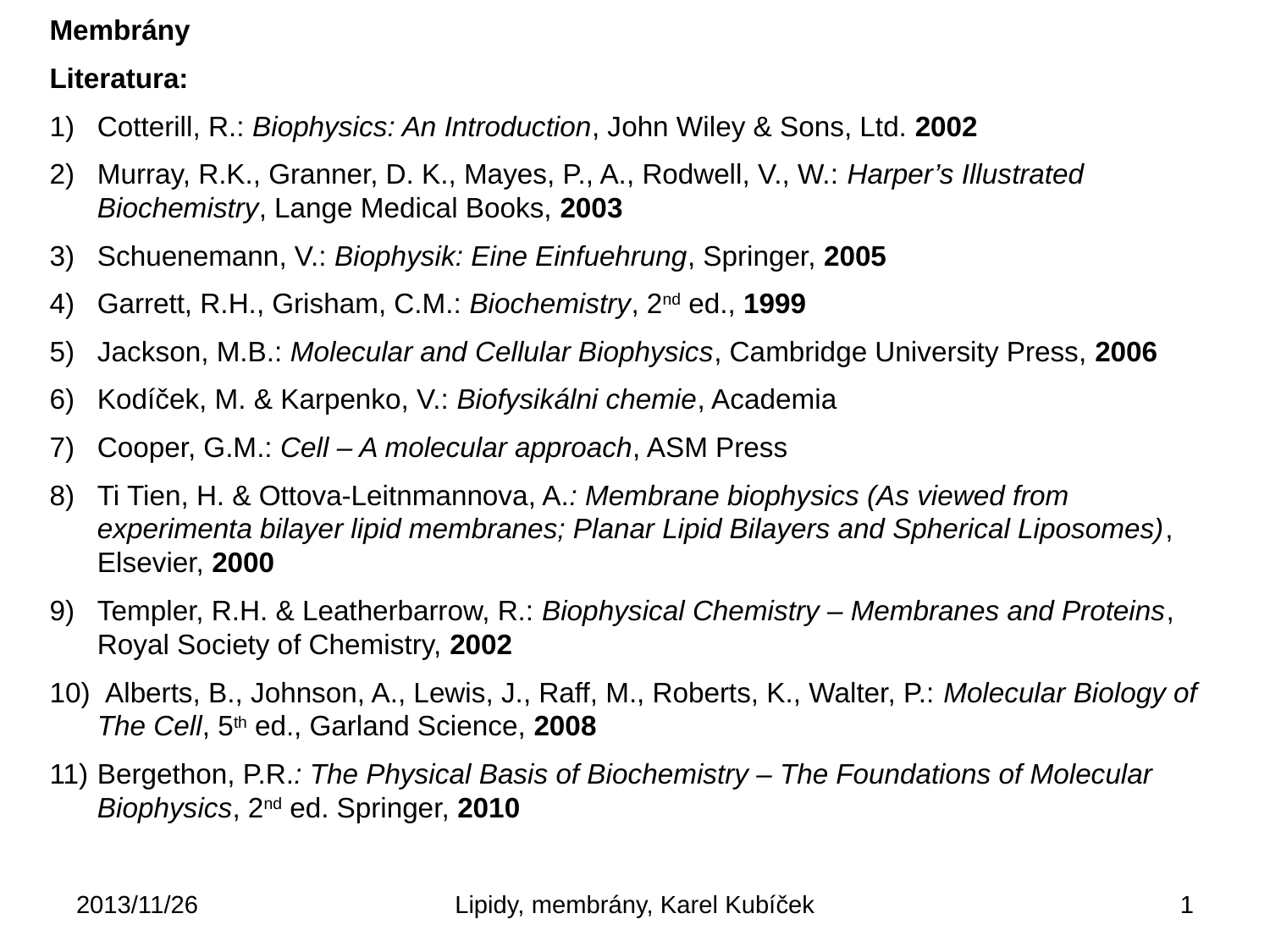

Membrány
Literatura:
Cotterill, R.: Biophysics: An Introduction, John Wiley & Sons, Ltd. 2002
Murray, R.K., Granner, D. K., Mayes, P., A., Rodwell, V., W.: Harper’s Illustrated Biochemistry, Lange Medical Books, 2003
Schuenemann, V.: Biophysik: Eine Einfuehrung, Springer, 2005
Garrett, R.H., Grisham, C.M.: Biochemistry, 2nd ed., 1999
Jackson, M.B.: Molecular and Cellular Biophysics, Cambridge University Press, 2006
Kodíček, M. & Karpenko, V.: Biofysikálni chemie, Academia
Cooper, G.M.: Cell – A molecular approach, ASM Press
Ti Tien, H. & Ottova-Leitnmannova, A.: Membrane biophysics (As viewed from experimenta bilayer lipid membranes; Planar Lipid Bilayers and Spherical Liposomes), Elsevier, 2000
Templer, R.H. & Leatherbarrow, R.: Biophysical Chemistry – Membranes and Proteins, Royal Society of Chemistry, 2002
 Alberts, B., Johnson, A., Lewis, J., Raff, M., Roberts, K., Walter, P.: Molecular Biology of The Cell, 5th ed., Garland Science, 2008
Bergethon, P.R.: The Physical Basis of Biochemistry – The Foundations of Molecular Biophysics, 2nd ed. Springer, 2010

2013/11/26
Lipidy, membrány, Karel Kubíček
1